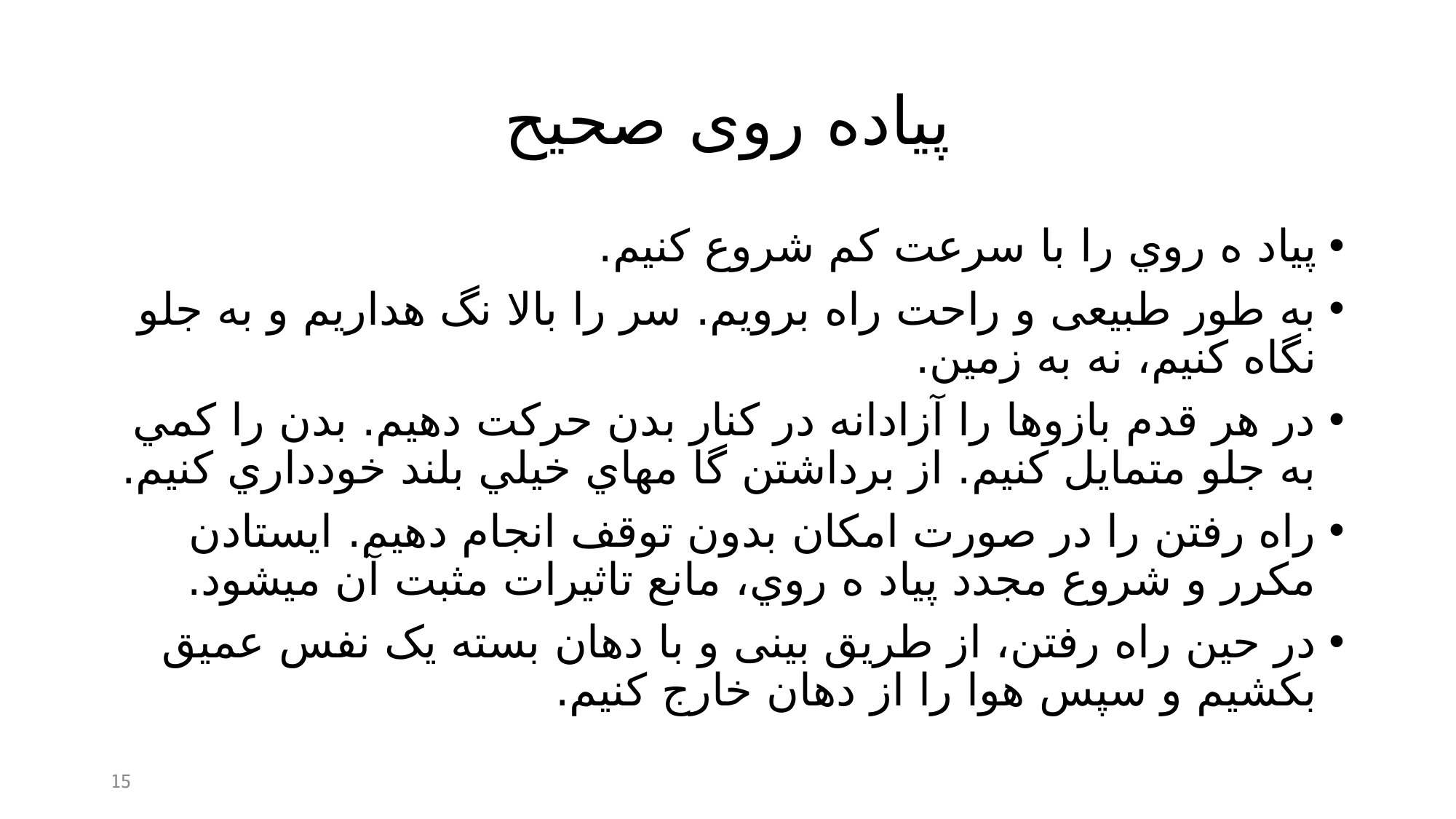

# پیاده روی صحیح
پياد ه روي را با سرعت كم شروع كنيم.
به طور طبیعی و راحت راه برويم. سر را بالا نگ هداريم و به جلو نگاه كنيم، نه به زمين.
در هر قدم بازوها را آزادانه در كنار بدن حركت دهيم. بدن را كمي به جلو متمايل كنيم. از برداشتن گا مهاي خيلي بلند خودداري كنيم.
راه رفتن را در صورت امكان بدون توقف انجام دهيم. ايستادن مكرر و شروع مجدد پياد ه روي، مانع تاثيرات مثبت آن ميشود.
در حين راه رفتن، از طریق بینی و با دهان بسته یک نفس عميق بکشیم و سپس هوا را از دهان خارج كنيم.

15